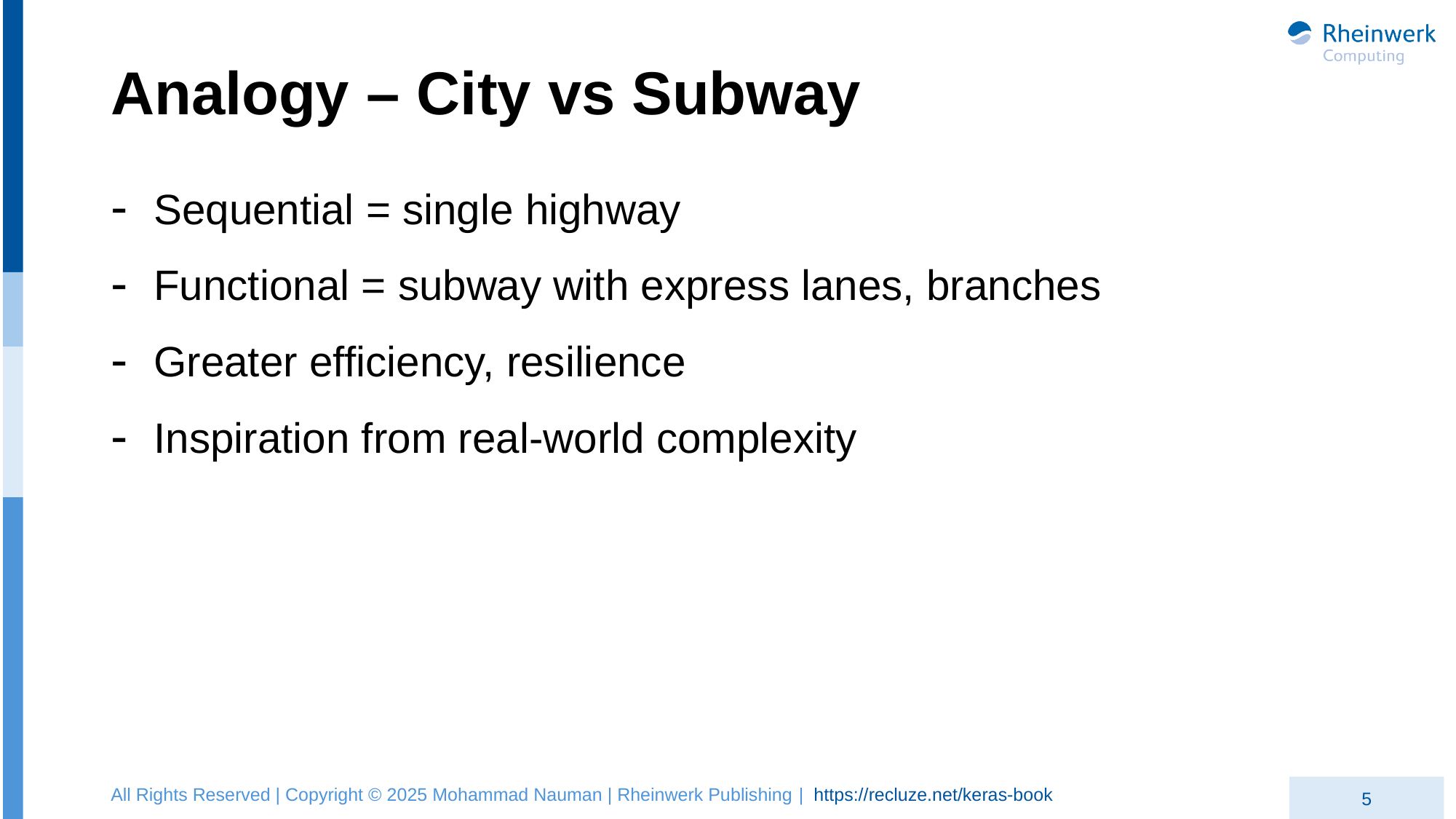

# Analogy – City vs Subway
Sequential = single highway
Functional = subway with express lanes, branches
Greater efficiency, resilience
Inspiration from real-world complexity